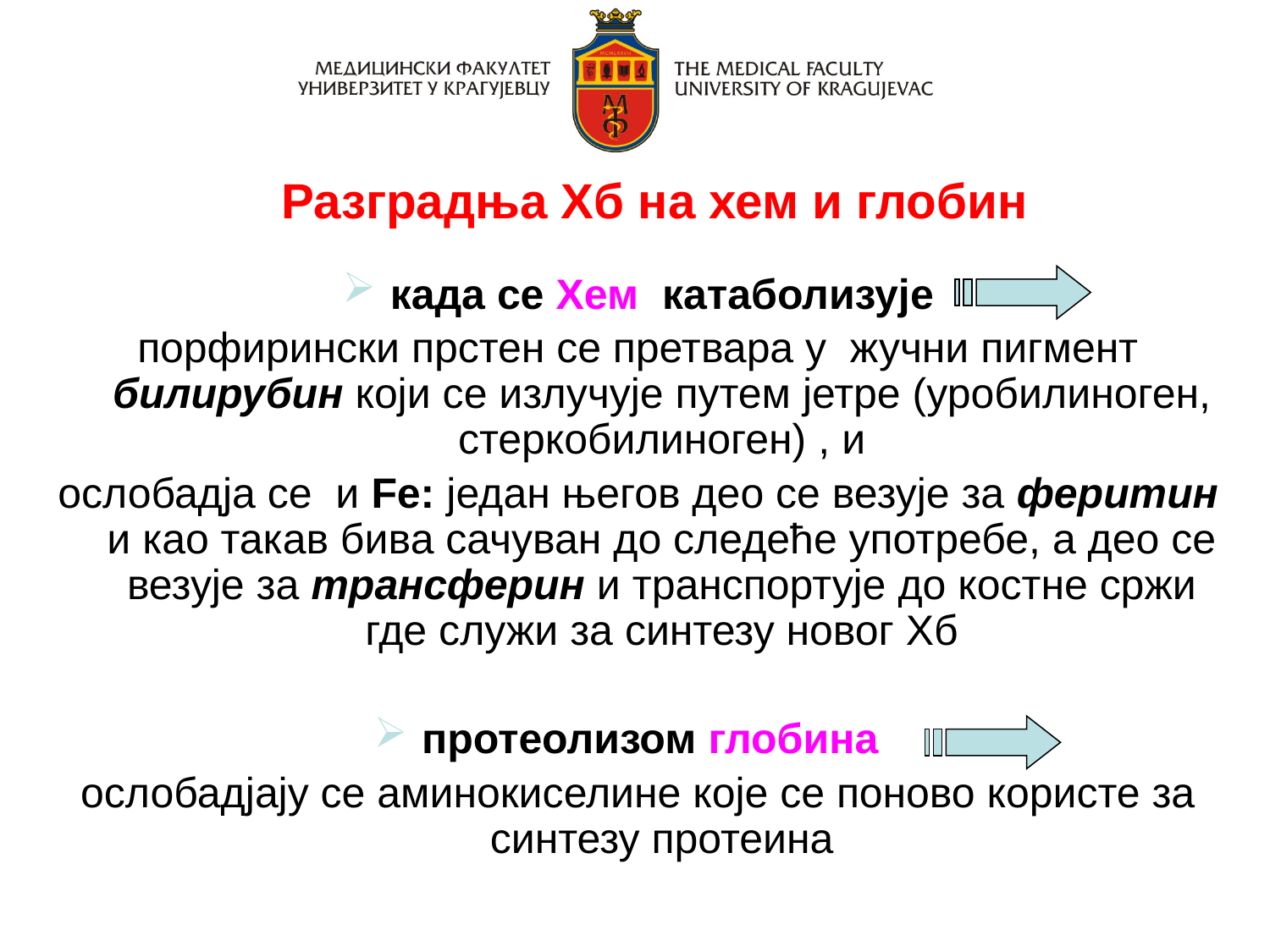

Разградња Хб на хем и глобин
када се Хем  катаболизује
порфирински прстен се претвара у  жучни пигмент билирубин који се излучује путем јетре (уробилиноген, стеркобилиноген) , и
ослобадја се  и Fe: један његов део се везује за феритин и као такав бива сачуван до следеће употребе, а део се везује за трансферин и транспортује до костне сржи где служи за синтезу новог Хб

протеолизом глобина
ослобадјају се аминокиселине које се поново користе за синтезу протеина